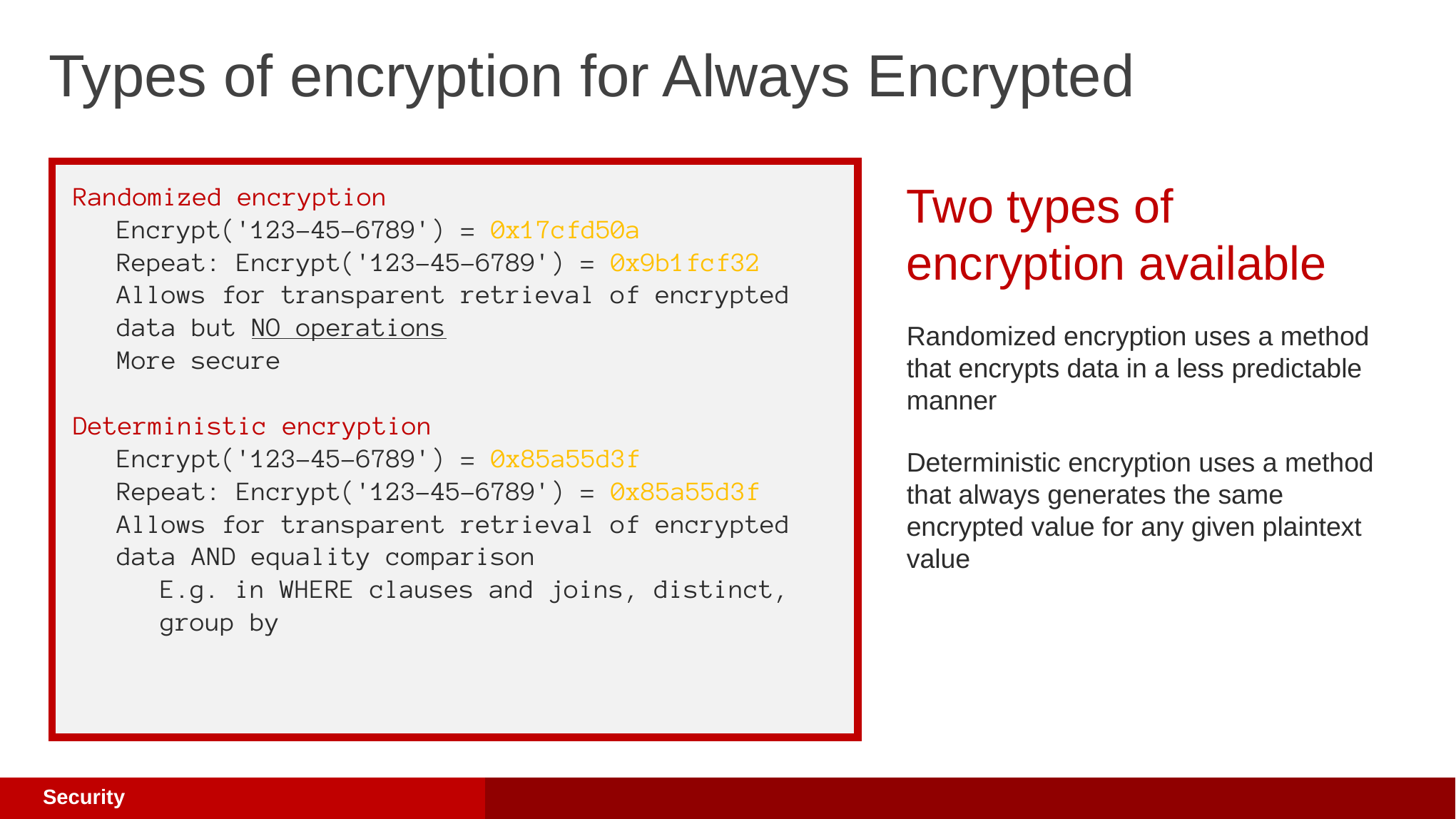

Types of encryption for Always Encrypted

Two types of encryption available
Randomized encryption uses a method that encrypts data in a less predictable manner
Deterministic encryption uses a method that always generates the same encrypted value for any given plaintext value
Randomized encryption
Encrypt('123-45-6789') = 0x17cfd50a
Repeat: Encrypt('123-45-6789') = 0x9b1fcf32
Allows for transparent retrieval of encrypted data but NO operations
More secure
Deterministic encryption
Encrypt('123-45-6789') = 0x85a55d3f
Repeat: Encrypt('123-45-6789') = 0x85a55d3f
Allows for transparent retrieval of encrypted data AND equality comparison
E.g. in WHERE clauses and joins, distinct, group by
Security